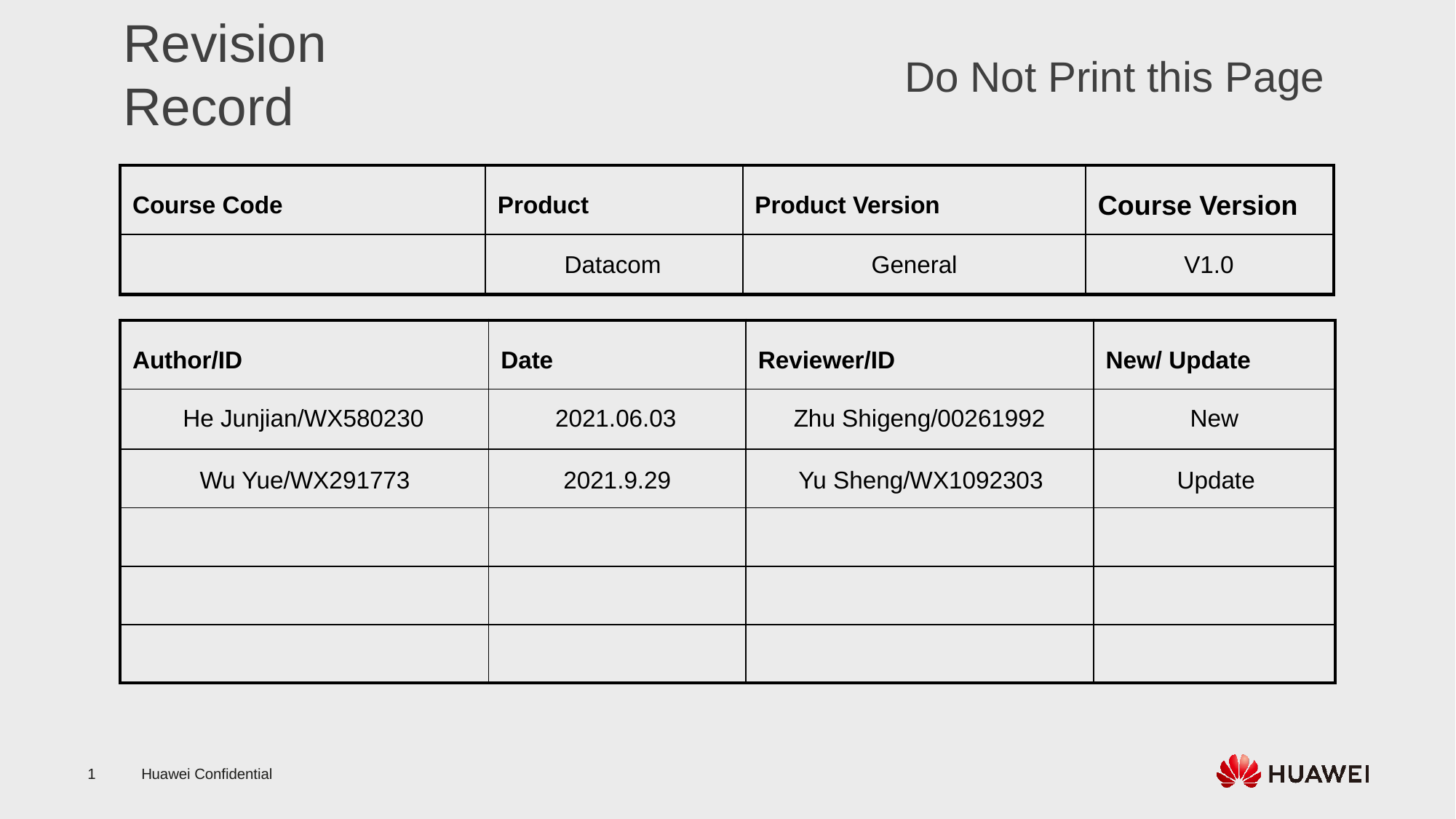

Datacom
General
V1.0
He Junjian/WX580230
2021.06.03
Zhu Shigeng/00261992
New
Wu Yue/WX291773
2021.9.29
Yu Sheng/WX1092303
Update